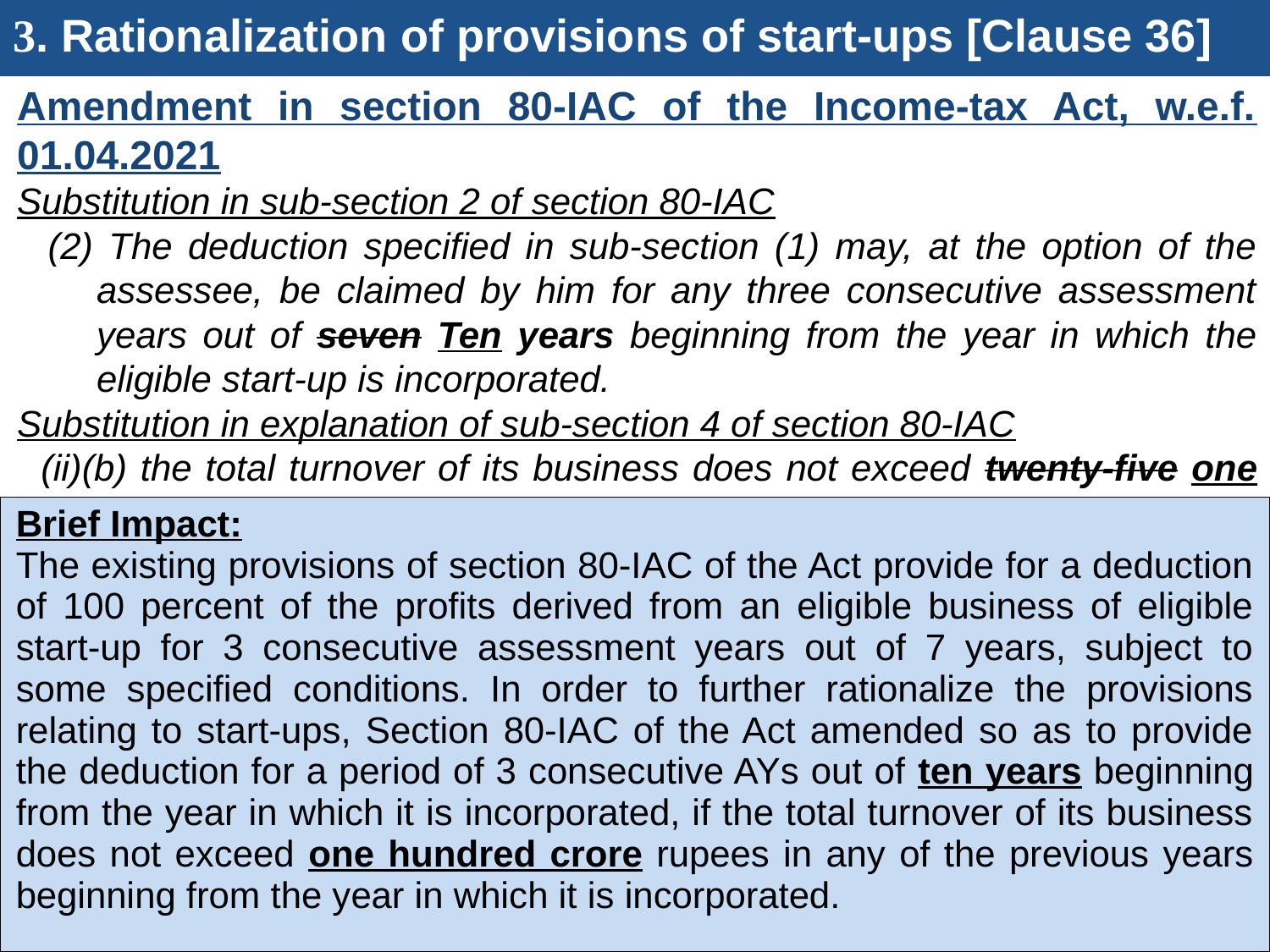

# 3. Rationalization of provisions of start-ups [Clause 36]
Amendment in section 80-IAC of the Income-tax Act, w.e.f. 01.04.2021
Substitution in sub-section 2 of section 80-IAC
 (2) The deduction specified in sub-section (1) may, at the option of the assessee, be claimed by him for any three consecutive assessment years out of seven Ten years beginning from the year in which the eligible start-up is incorporated.
Substitution in explanation of sub-section 4 of section 80-IAC
(ii)(b) the total turnover of its business does not exceed twenty-five one hundred crore rupees [in the previous year relevant to the assessment year for which deduction under sub-section (1) is claimed]; and

| Brief Impact: The existing provisions of section 80-IAC of the Act provide for a deduction of 100 percent of the profits derived from an eligible business of eligible start-up for 3 consecutive assessment years out of 7 years, subject to some specified conditions. In order to further rationalize the provisions relating to start-ups, Section 80-IAC of the Act amended so as to provide the deduction for a period of 3 consecutive AYs out of ten years beginning from the year in which it is incorporated, if the total turnover of its business does not exceed one hundred crore rupees in any of the previous years beginning from the year in which it is incorporated. |
| --- |
59